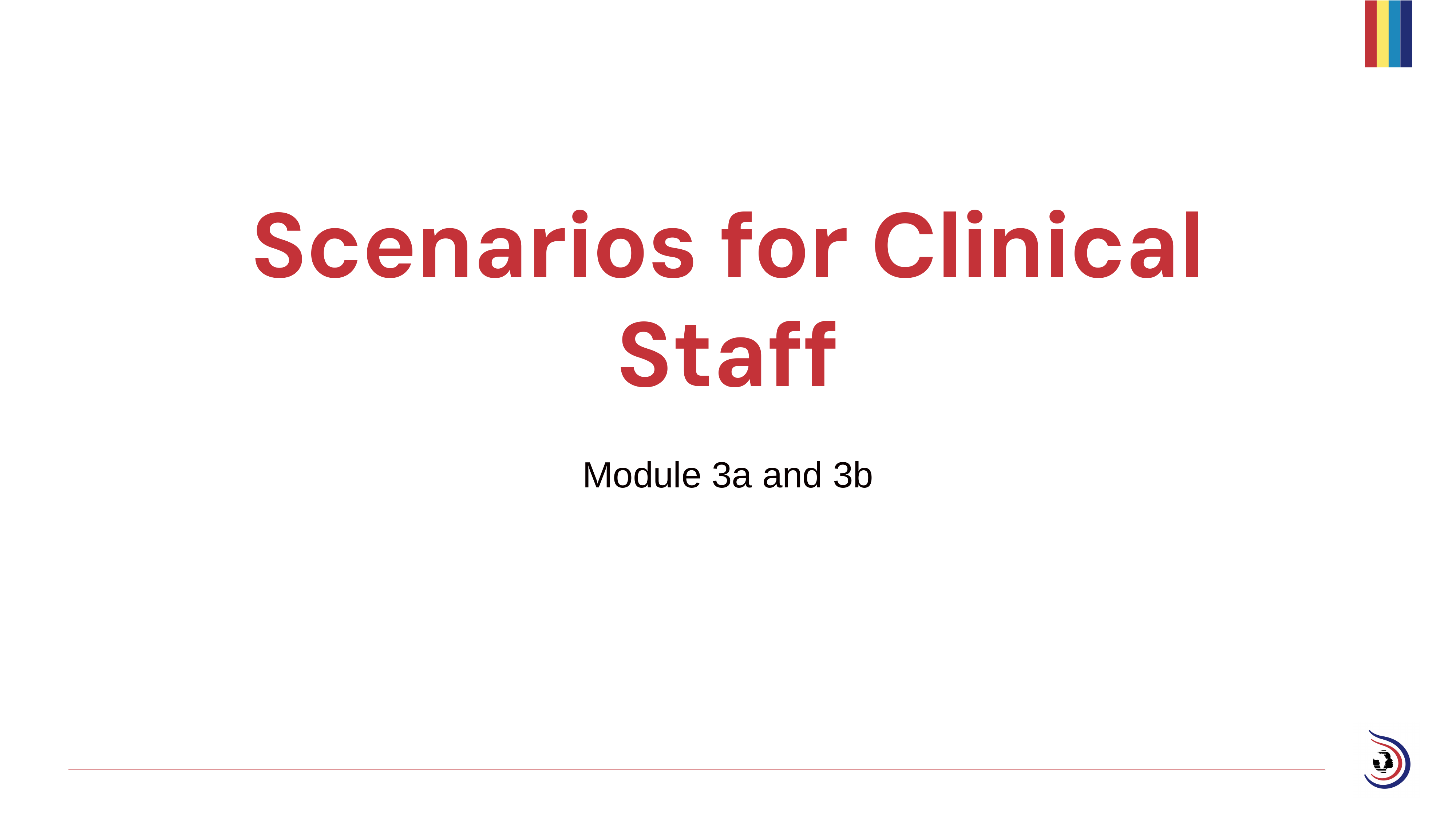

# Scenarios for Clinical Staff
Module 3a and 3b